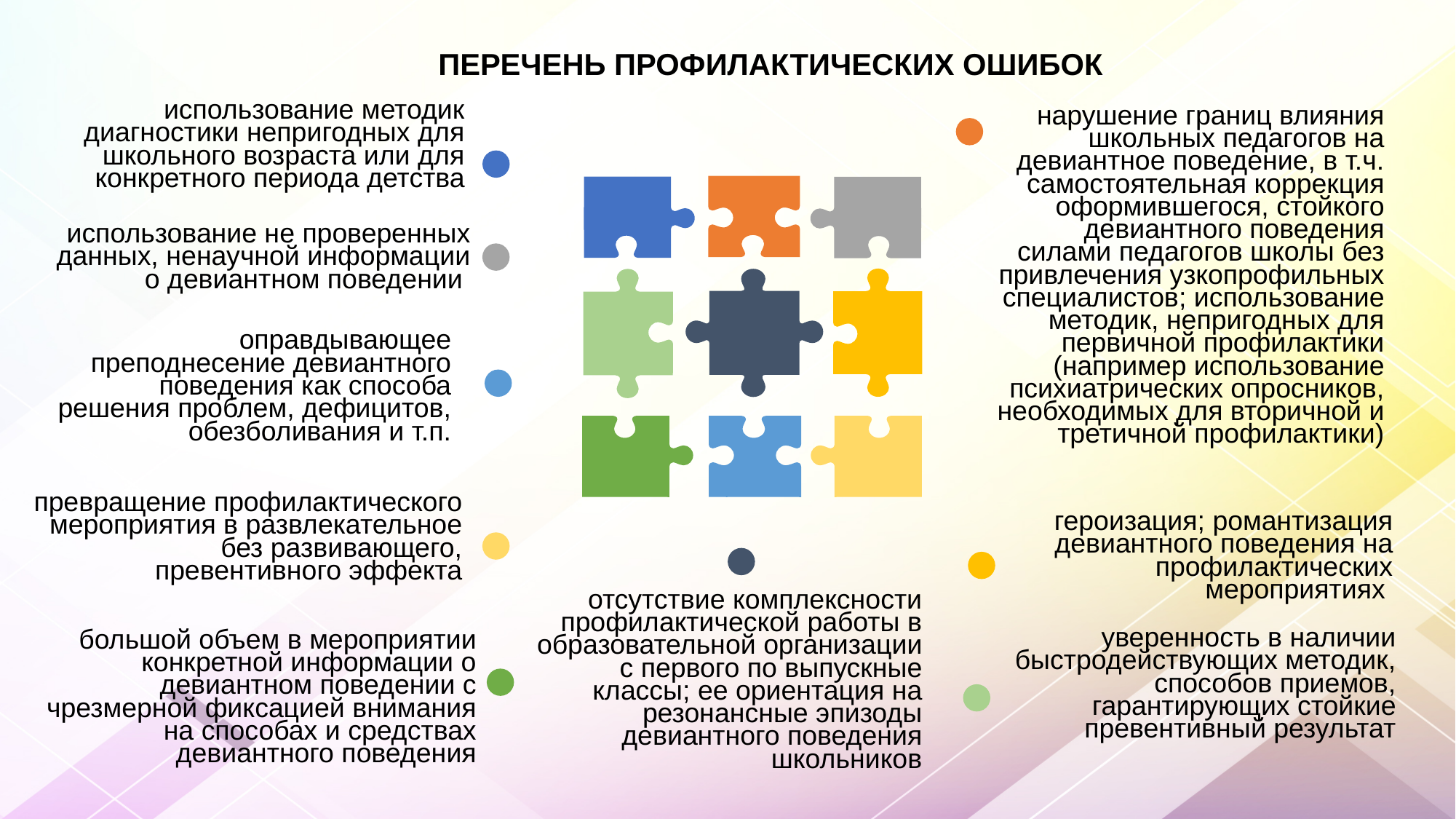

ПЕРЕЧЕНЬ ПРОФИЛАКТИЧЕСКИХ ОШИБОК
использование методик диагностики непригодных для школьного возраста или для конкретного периода детства
нарушение границ влияния школьных педагогов на девиантное поведение, в т.ч. самостоятельная коррекция оформившегося, стойкого девиантного поведения силами педагогов школы без привлечения узкопрофильных специалистов; использование методик, непригодных для первичной профилактики (например использование психиатрических опросников, необходимых для вторичной и третичной профилактики)

использование не проверенных данных, ненаучной информации о девиантном поведении

оправдывающее преподнесение девиантного поведения как способа решения проблем, дефицитов, обезболивания и т.п.

превращение профилактического мероприятия в развлекательное без развивающего, превентивного эффекта
героизация; романтизация девиантного поведения на профилактических мероприятиях

отсутствие комплексности профилактической работы в образовательной организации с первого по выпускные классы; ее ориентация на резонансные эпизоды девиантного поведения школьников
уверенность в наличии быстродействующих методик, способов приемов, гарантирующих стойкие превентивный результат
большой объем в мероприятии конкретной информации о девиантном поведении с чрезмерной фиксацией внимания на способах и средствах девиантного поведения